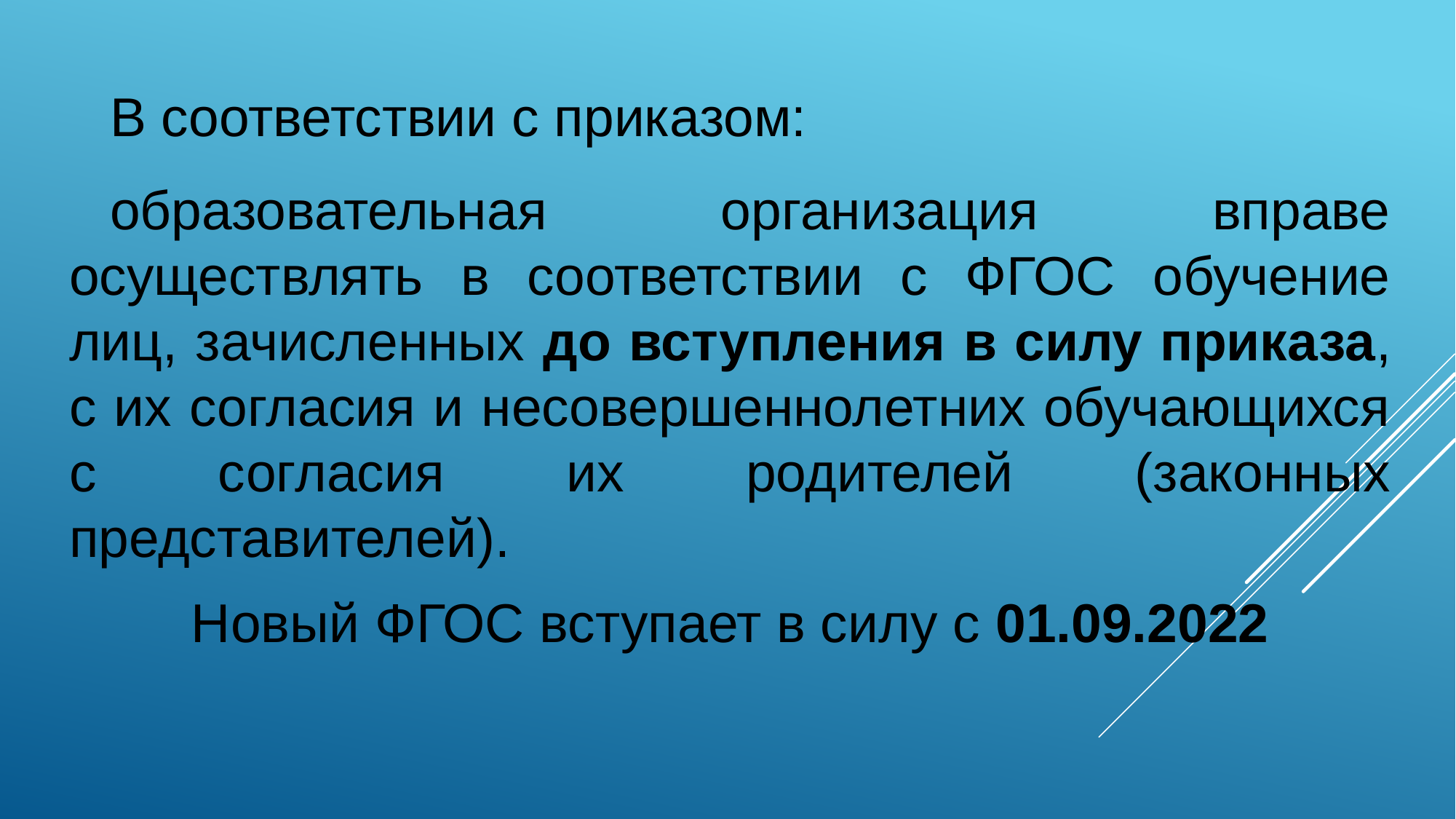

В соответствии с приказом:
образовательная организация вправе осуществлять в соответствии с ФГОС обучение лиц, зачисленных до вступления в силу приказа, с их согласия и несовершеннолетних обучающихся с согласия их родителей (законных представителей).
Новый ФГОС вступает в силу с 01.09.2022